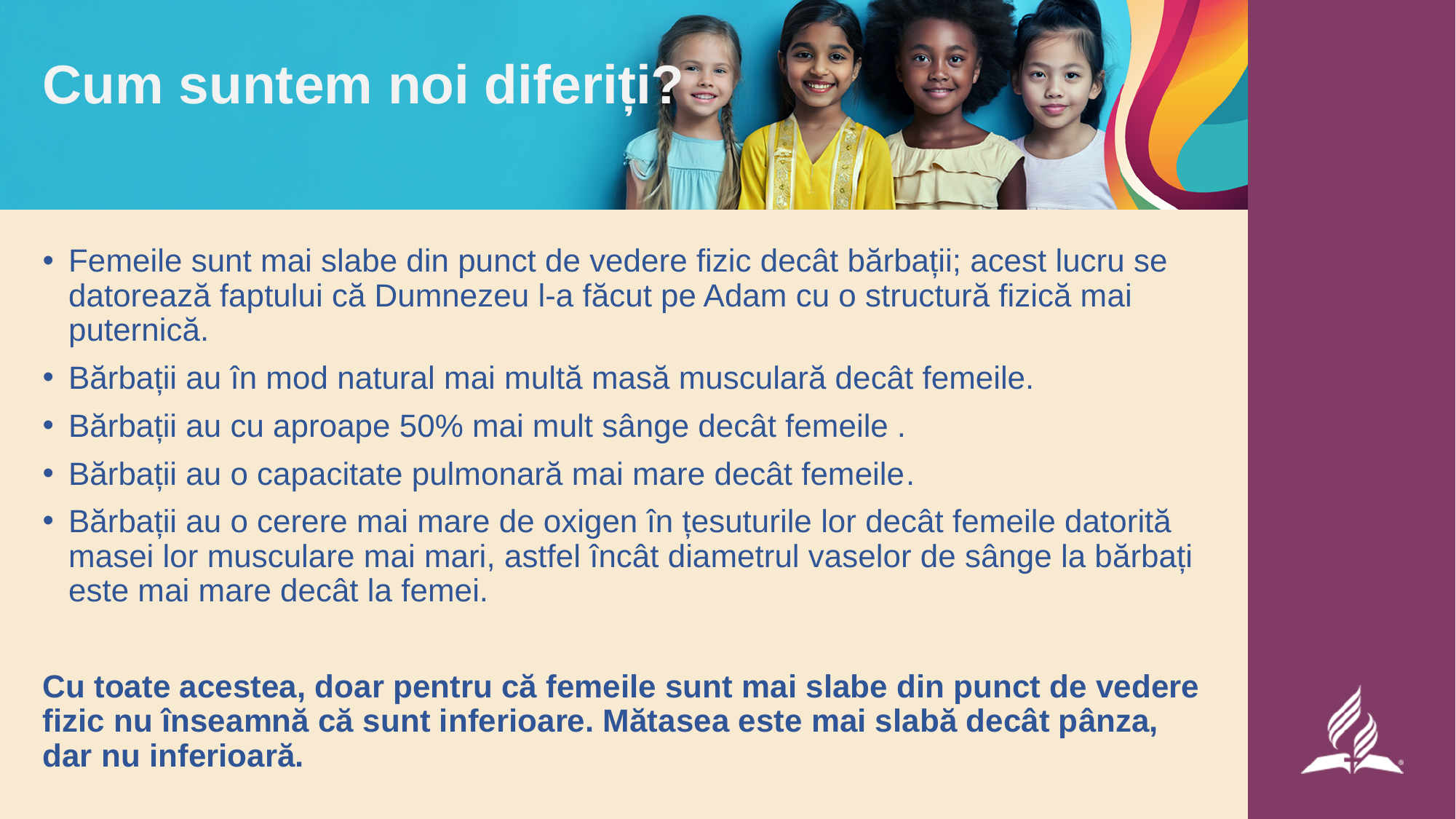

# Cum suntem noi diferiți?
Femeile sunt mai slabe din punct de vedere fizic decât bărbații; acest lucru se datorează faptului că Dumnezeu l-a făcut pe Adam cu o structură fizică mai puternică.
Bărbații au în mod natural mai multă masă musculară decât femeile.
Bărbații au cu aproape 50% mai mult sânge decât femeile .
Bărbații au o capacitate pulmonară mai mare decât femeile.
Bărbații au o cerere mai mare de oxigen în țesuturile lor decât femeile datorită masei lor musculare mai mari, astfel încât diametrul vaselor de sânge la bărbați este mai mare decât la femei.

Cu toate acestea, doar pentru că femeile sunt mai slabe din punct de vedere fizic nu înseamnă că sunt inferioare. Mătasea este mai slabă decât pânza, dar nu inferioară.